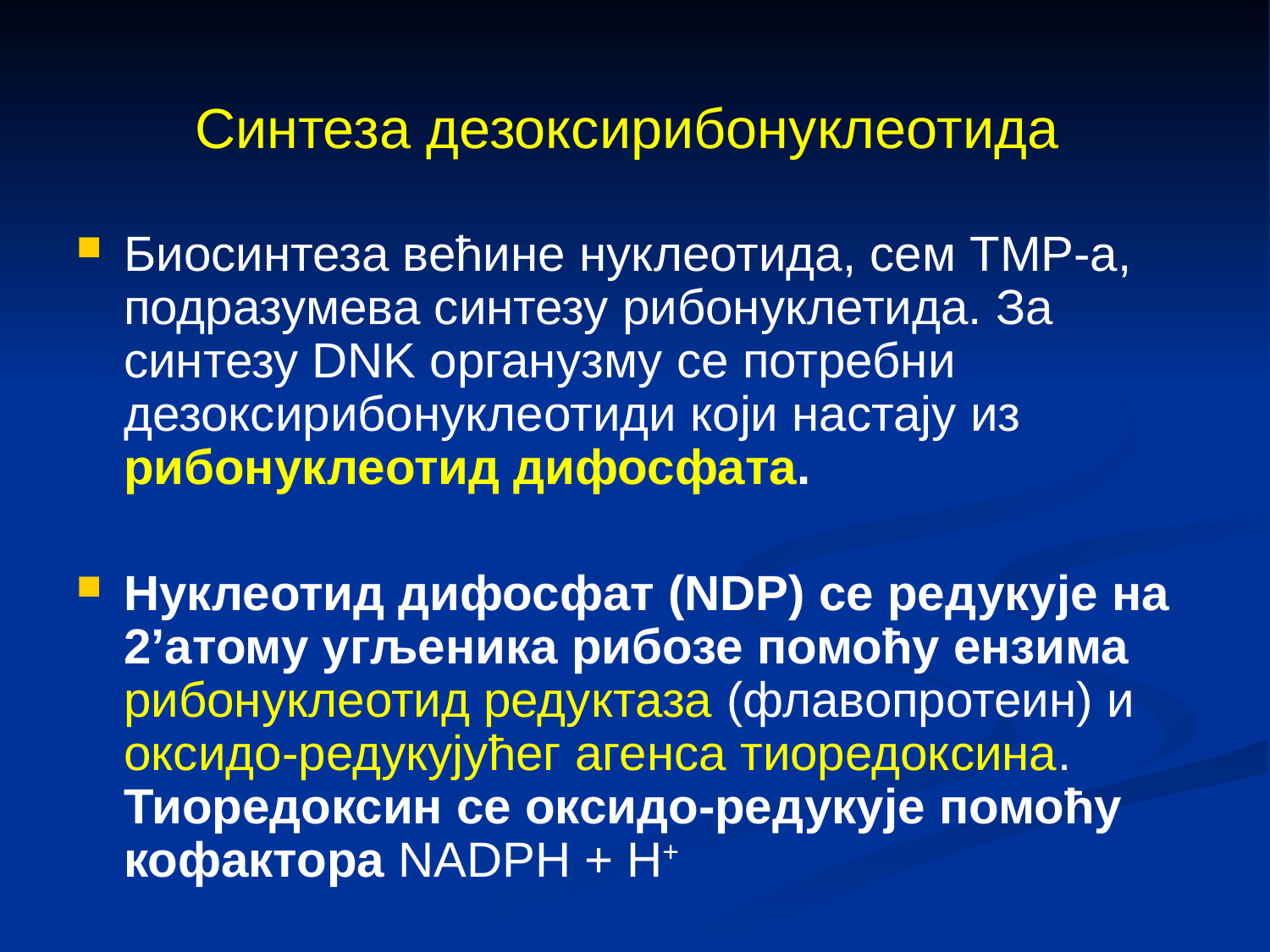

# Синтеза дезоксирибонуклеотида
Биосинтеза већине нуклеотида, сем TMP-a, подразумева синтезу рибонуклетида. За синтезу DNK органузму се потребни дезоксирибонуклеотиди који настају из рибонуклеотид дифосфата.

Нуклеотид дифосфат (NDP) се редукује на 2’атому угљеника рибозе помоћу ензима рибонуклеотид редуктаза (флавопротеин) и оксидо-редукујућег агенса тиоредоксина. Тиоредоксин се оксидо-редукује помоћу кофактора NADPH + H+